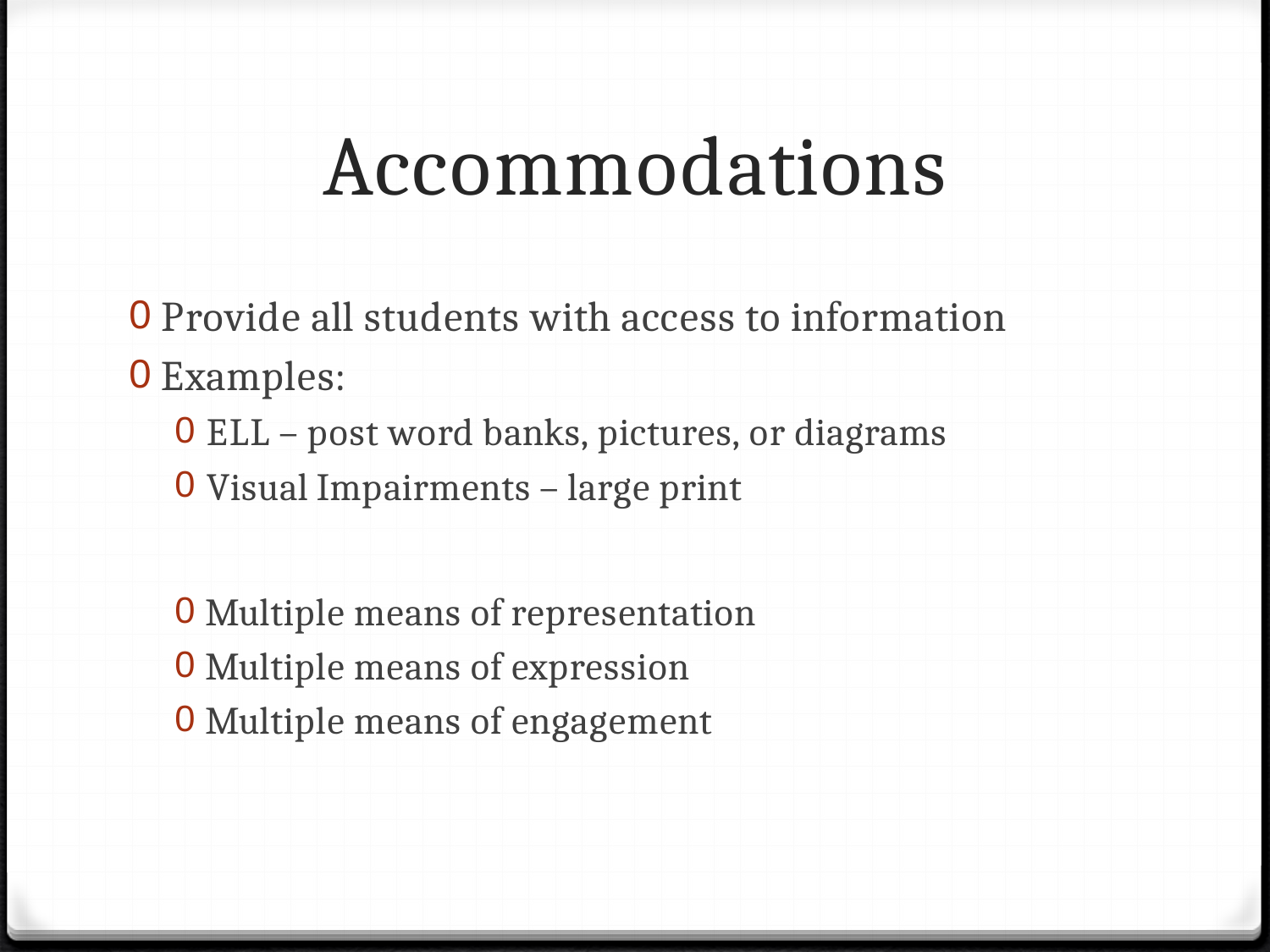

# Accommodations
Provide all students with access to information
Examples:
ELL – post word banks, pictures, or diagrams
Visual Impairments – large print

Multiple means of representation
Multiple means of expression
Multiple means of engagement